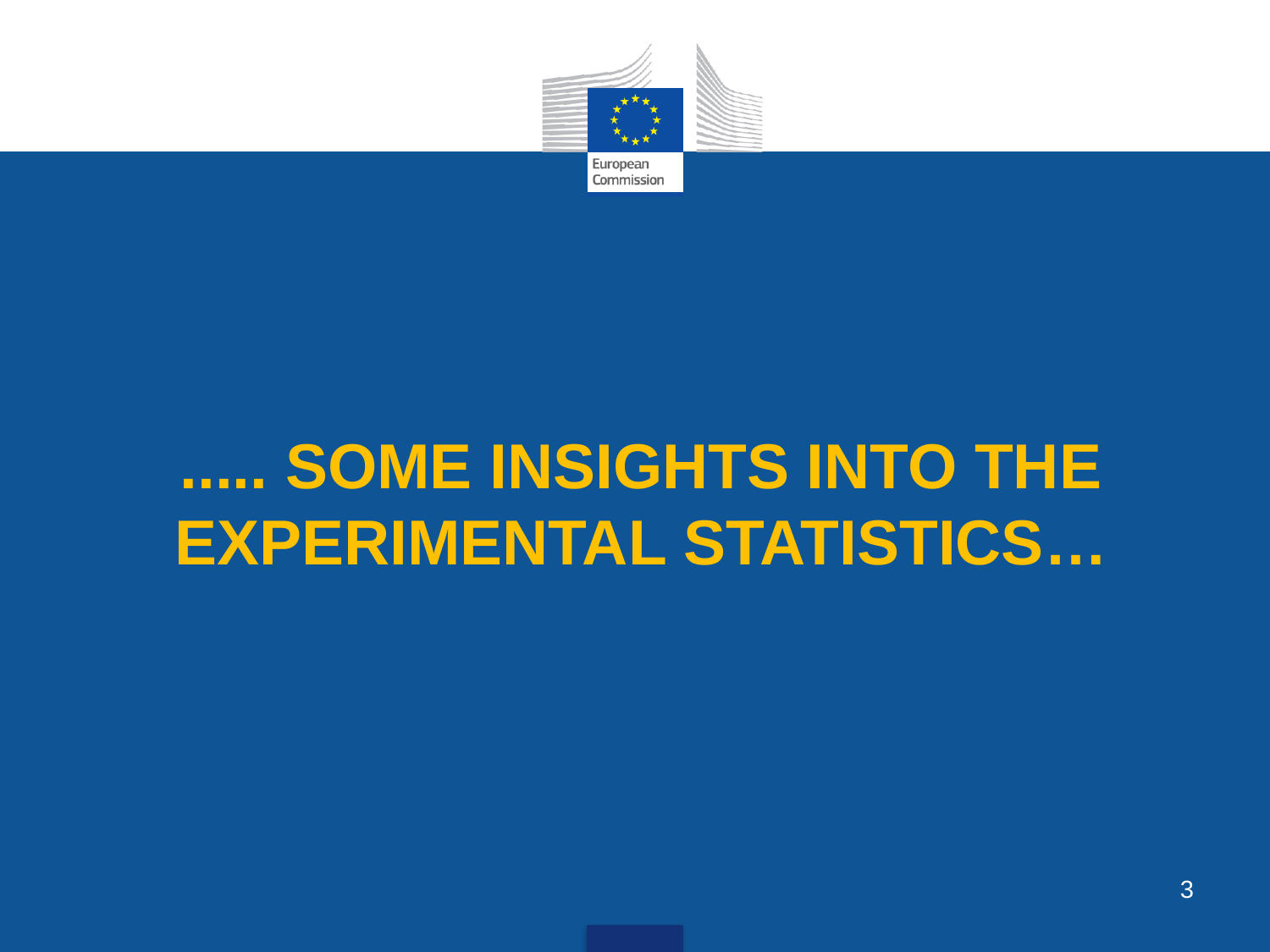

# ..... SOME INSIGHTS INTO THE EXPERIMENTAL STATISTICS…
3